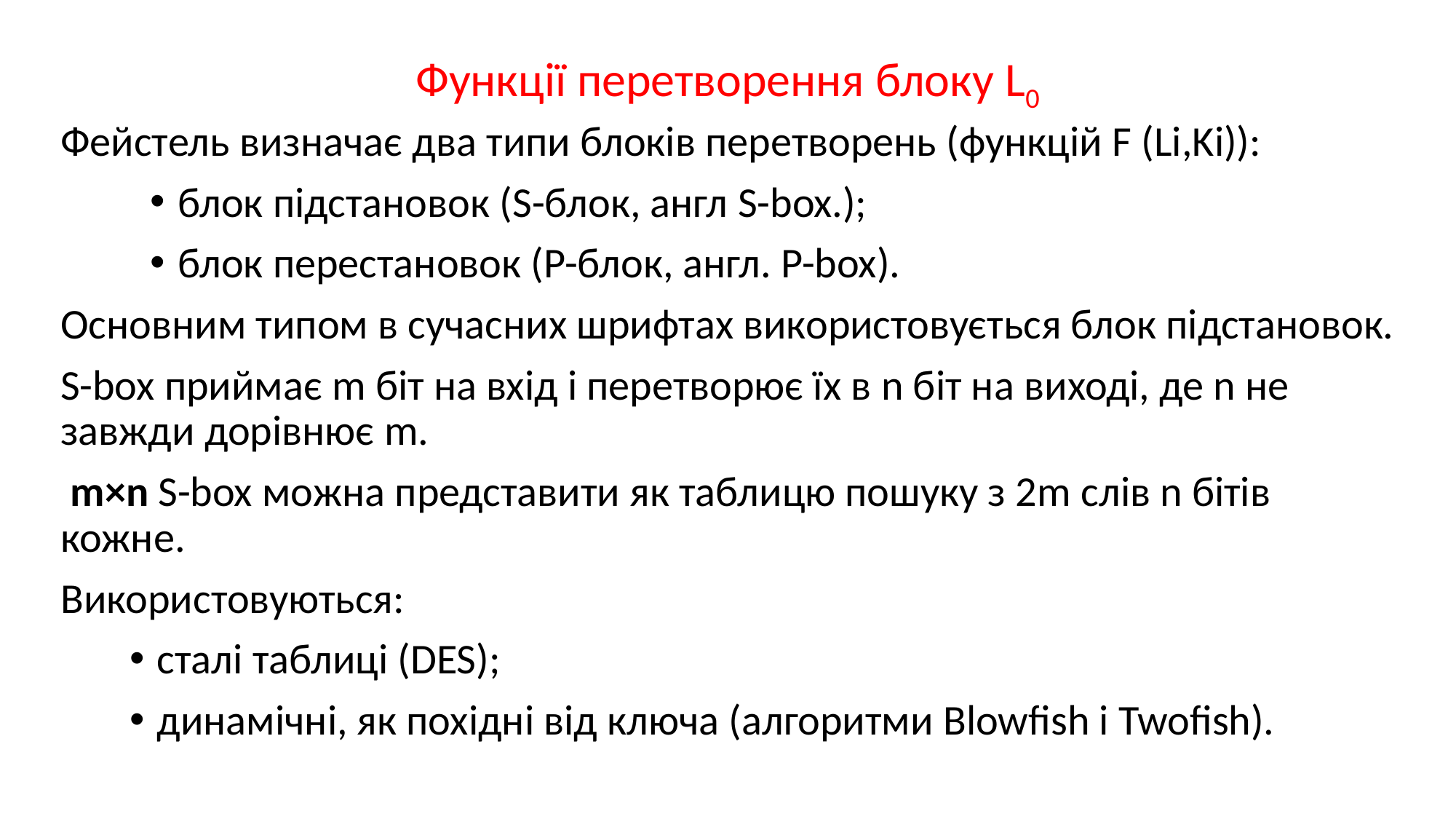

# Функції перетворення блоку L0
Фейстель визначає два типи блоків перетворень (функцій F (Li,Ki)):
блок підстановок (S-блок, англ S-box.);
блок перестановок (P-блок, англ. P-box).
Основним типом в сучасних шрифтах використовується блок підстановок.
S-box приймає m біт на вхід і перетворює їх в n біт на виході, де n не завжди дорівнює m.
 m×n S-box можна представити як таблицю пошуку з 2m слів n бітів кожне.
Використовуються:
сталі таблиці (DES);
динамічні, як похідні від ключа (алгоритми Blowfish і Twofish).